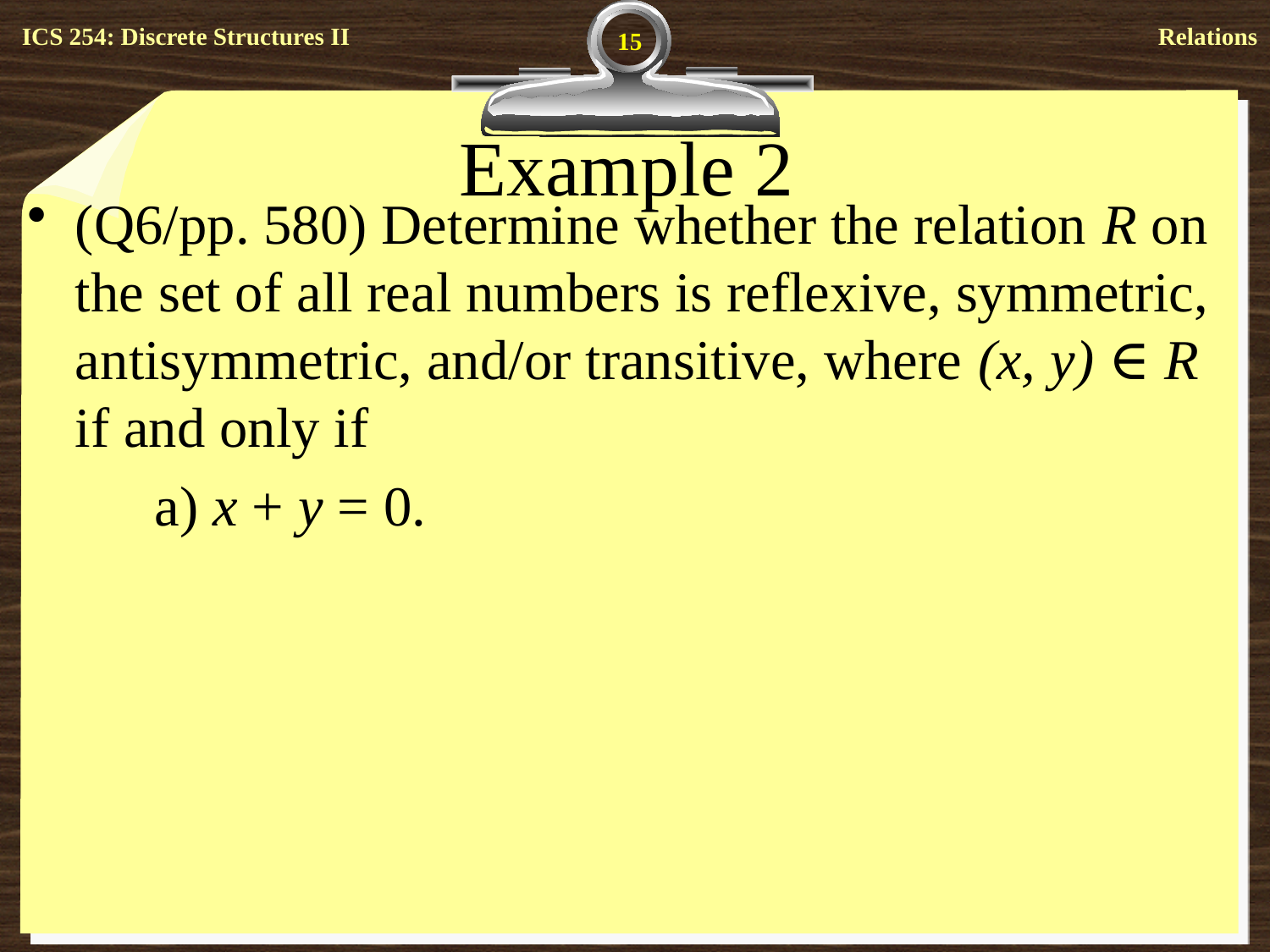

15
# Example 2
(Q6/pp. 580) Determine whether the relation R on the set of all real numbers is reflexive, symmetric, antisymmetric, and/or transitive, where (x, y) ∈ R if and only if
	a) x + y = 0.